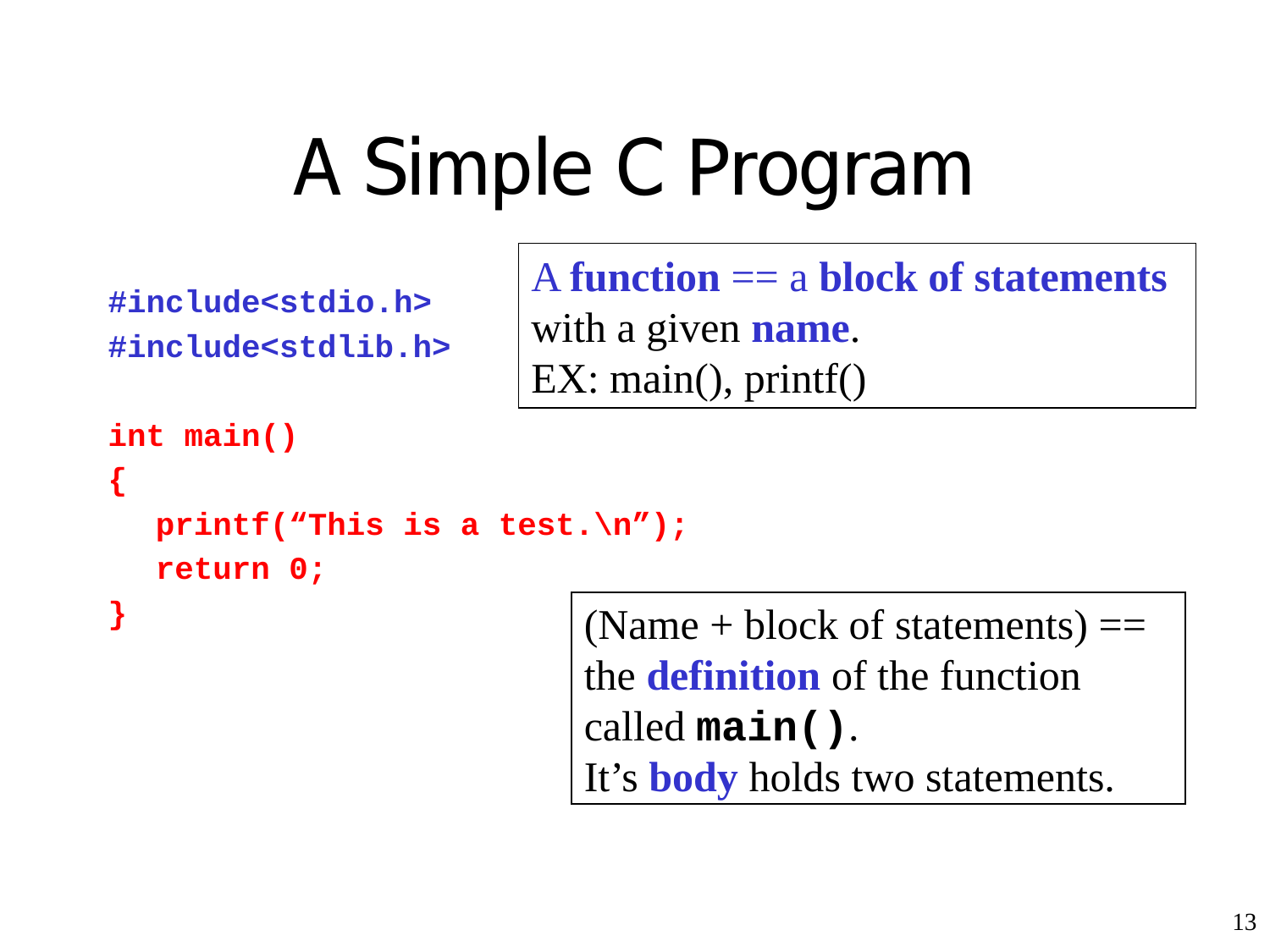

# A Simple C Program
A function == a block of statements with a given name.
EX: main(), printf()
#include<stdio.h>
#include<stdlib.h>

int main()
{
	printf(“This is a test.\n”);
	return 0;
}
(Name + block of statements) ==
the definition of the function
called main().
It’s body holds two statements.
13